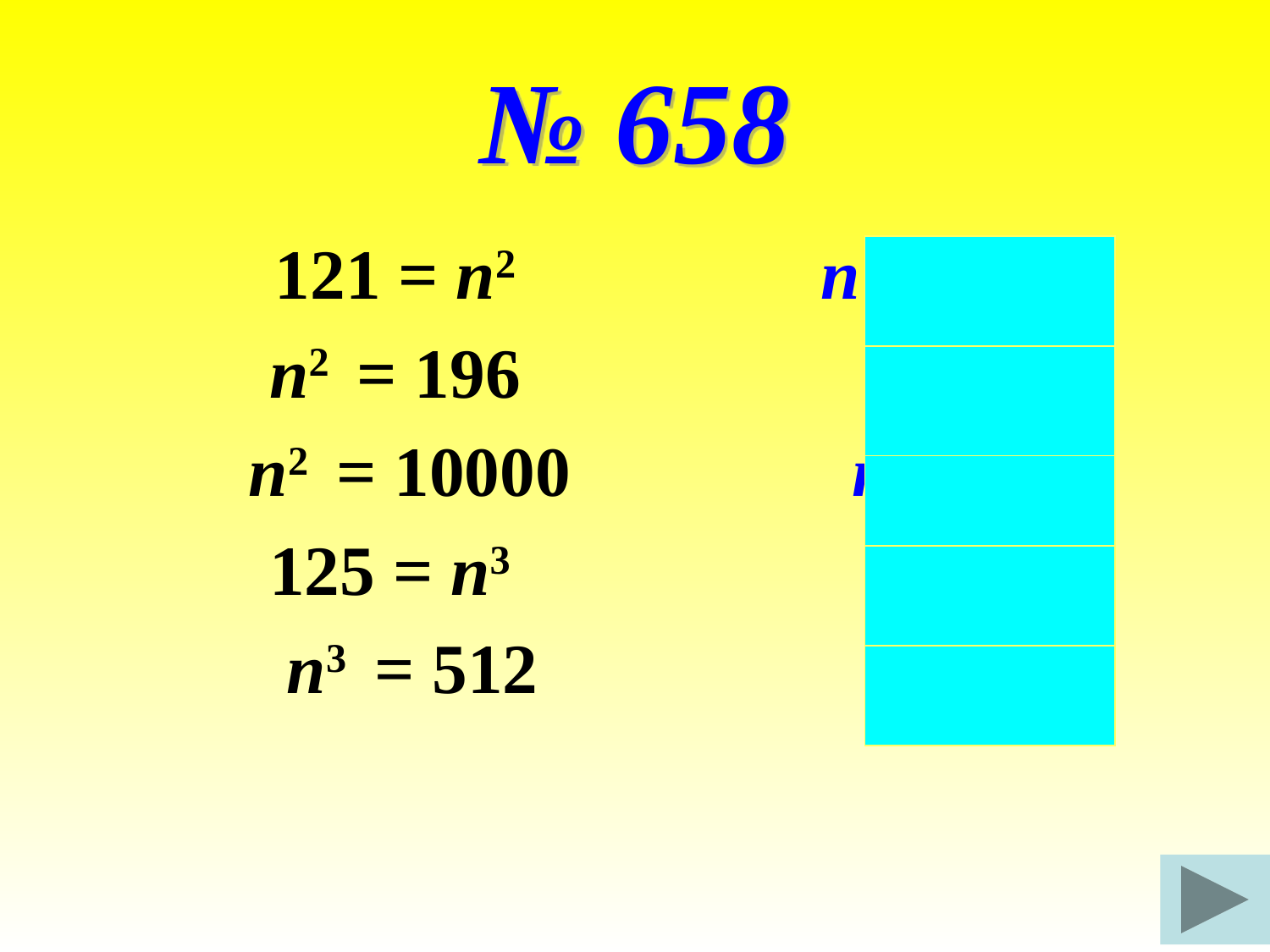

# № 658
              121 = п2                              п = 11
           п2  = 196                    п = 14
                 п2  = 10000                п = 100
           125 = п3                     п = 5
            п3  = 512                   п = 8